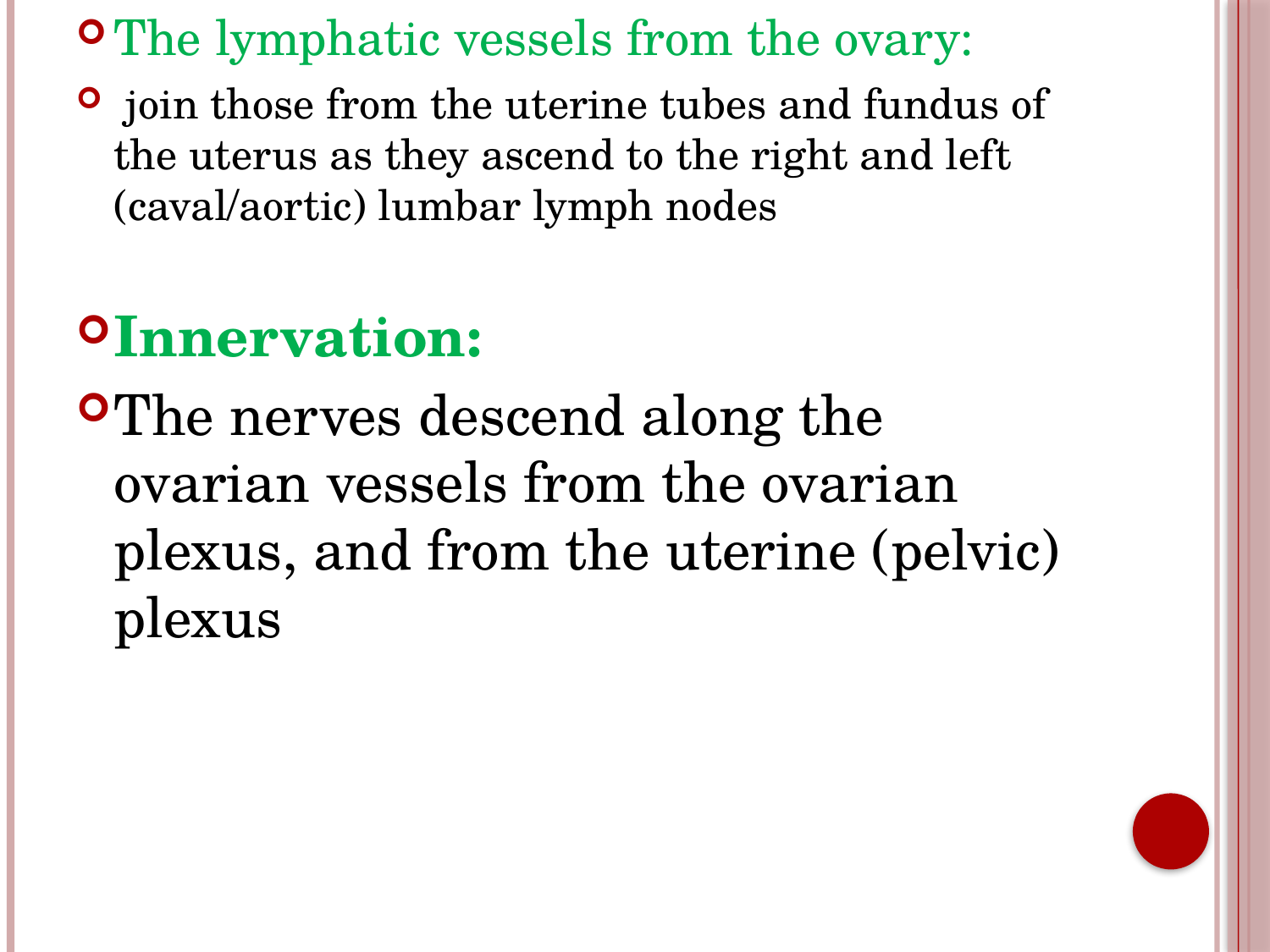

The lymphatic vessels from the ovary:
 join those from the uterine tubes and fundus of the uterus as they ascend to the right and left (caval/aortic) lumbar lymph nodes

Innervation:
The nerves descend along the ovarian vessels from the ovarian plexus, and from the uterine (pelvic) plexus